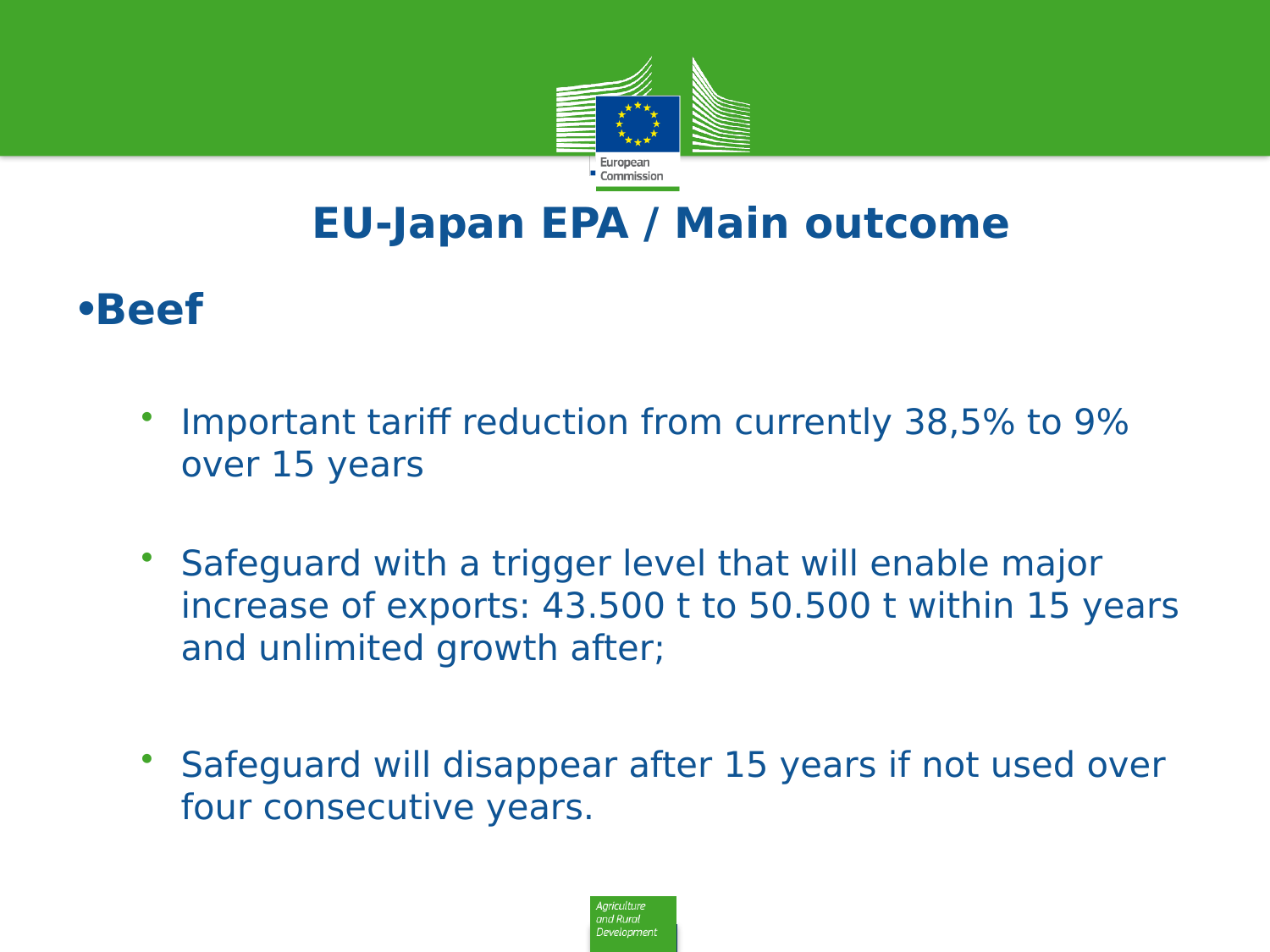

# EU-Japan EPA / Main outcome
Beef

Important tariff reduction from currently 38,5% to 9% over 15 years

Safeguard with a trigger level that will enable major increase of exports: 43.500 t to 50.500 t within 15 years and unlimited growth after;

Safeguard will disappear after 15 years if not used over four consecutive years.